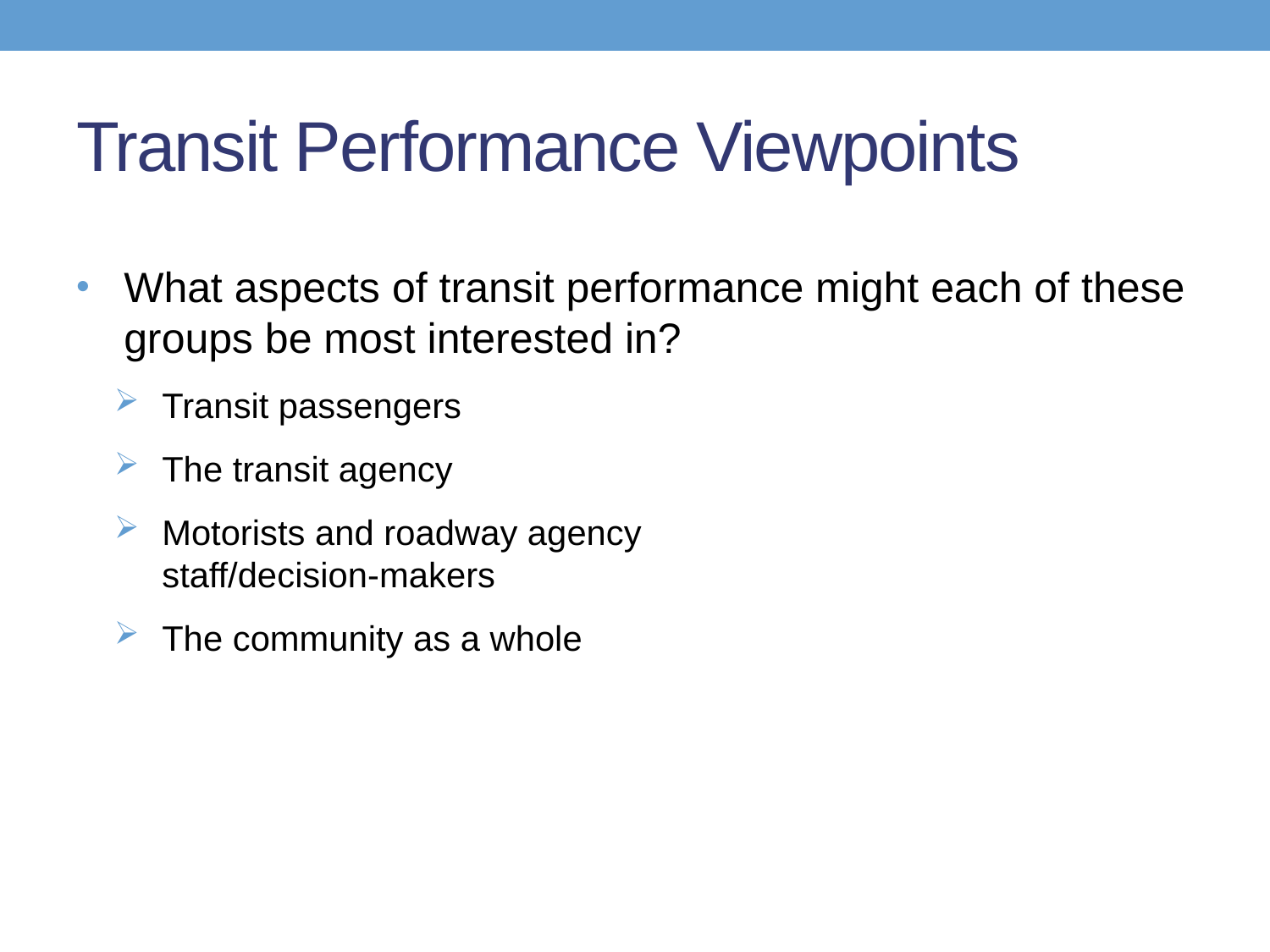

# Transit Performance Viewpoints
What aspects of transit performance might each of these groups be most interested in?
Transit passengers
The transit agency
Motorists and roadway agency
staff/decision-makers
The community as a whole